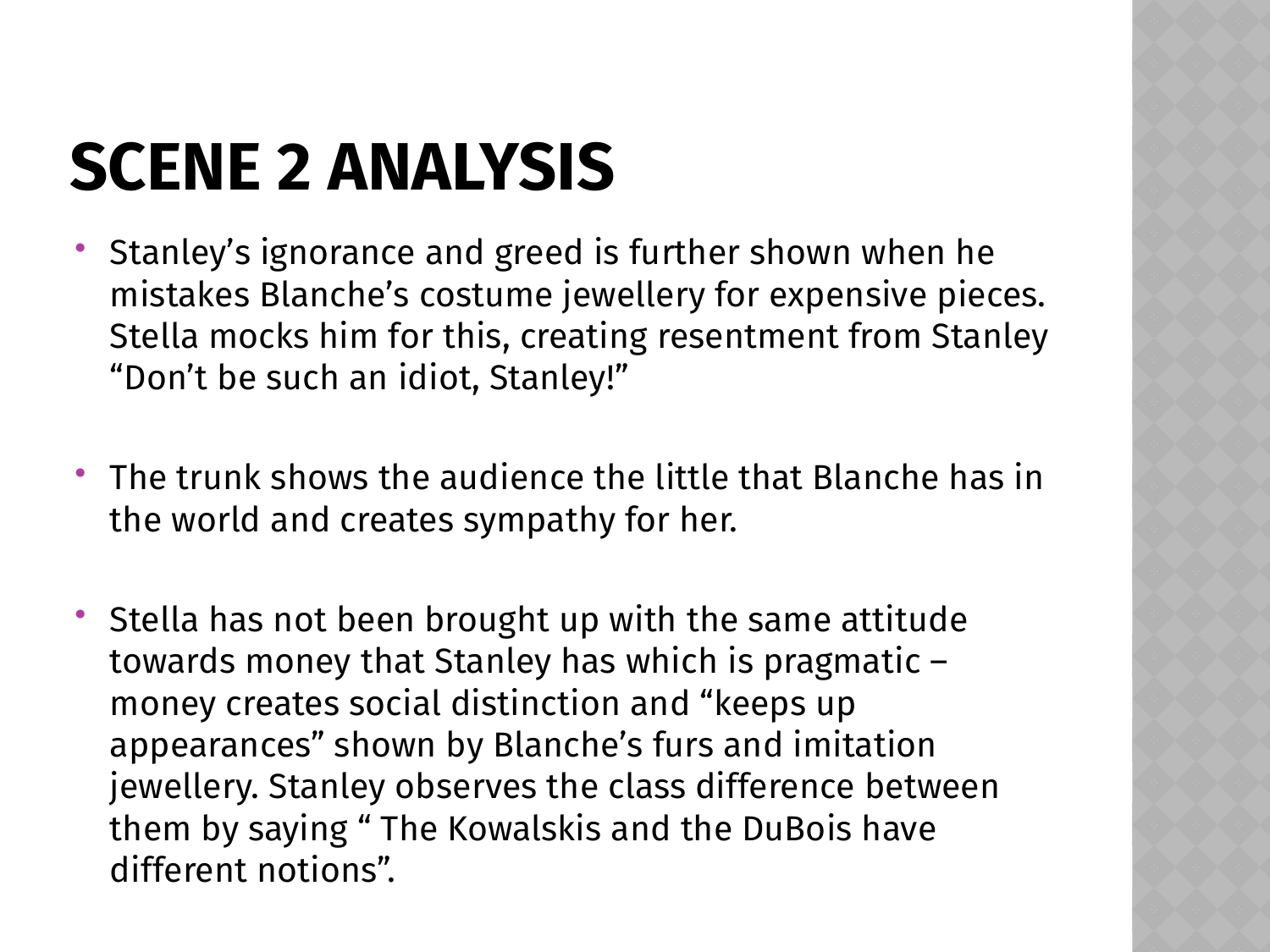

# Scene 2 analysis
Stanley’s ignorance and greed is further shown when he mistakes Blanche’s costume jewellery for expensive pieces. Stella mocks him for this, creating resentment from Stanley “Don’t be such an idiot, Stanley!”

The trunk shows the audience the little that Blanche has in the world and creates sympathy for her.

Stella has not been brought up with the same attitude towards money that Stanley has which is pragmatic – money creates social distinction and “keeps up appearances” shown by Blanche’s furs and imitation jewellery. Stanley observes the class difference between them by saying “ The Kowalskis and the DuBois have different notions”.